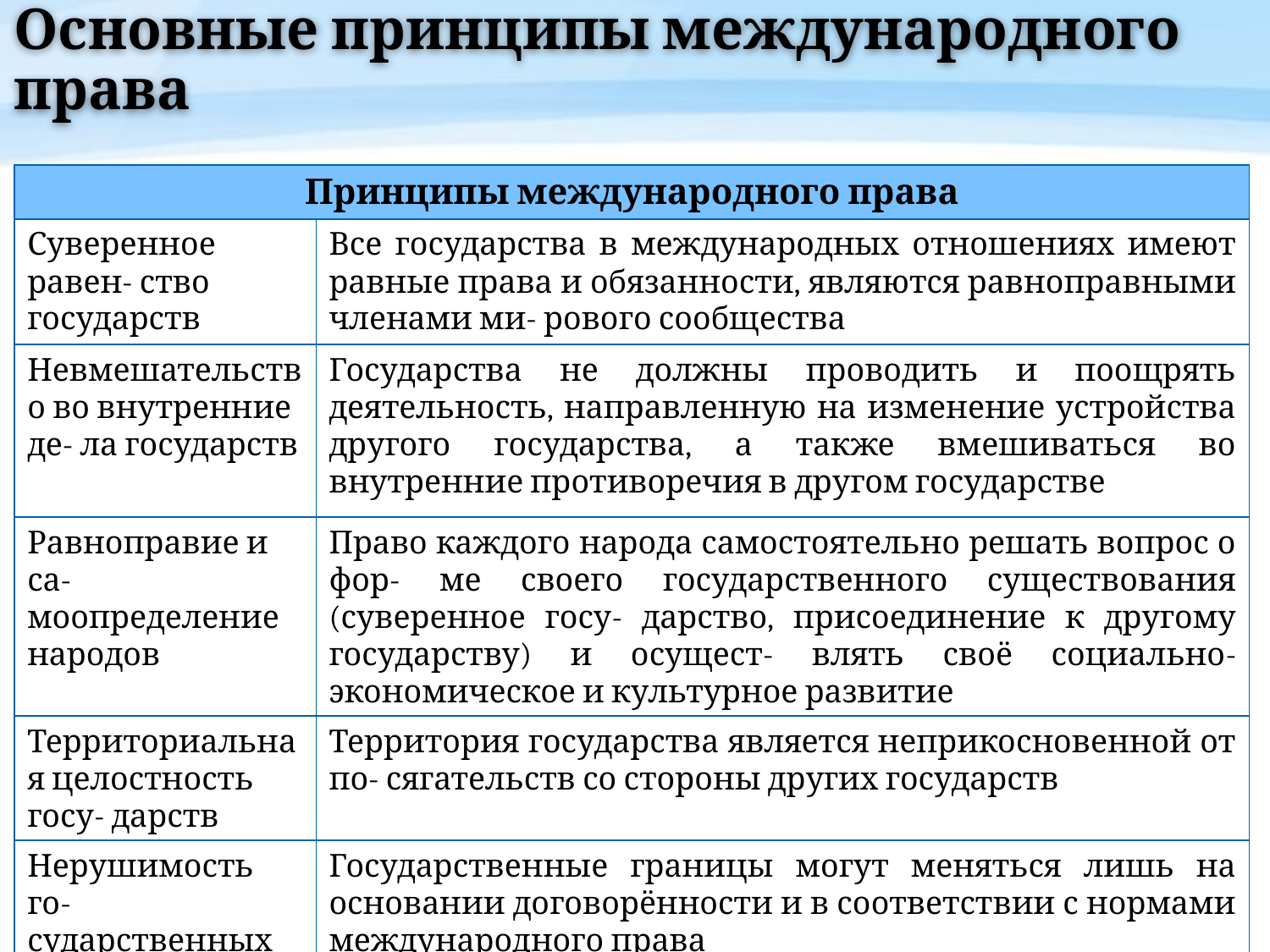

# Основные принципы международного права
| Принципы международного права |  |
| --- | --- |
| Суверенное равен- ство государств | Все государства в международных отношениях имеют равные права и обязанности, являются равноправными членами ми- рового сообщества |
| Невмешательство во внутренние де- ла государств | Государства не должны проводить и поощрять деятельность, направленную на изменение устройства другого государства, а также вмешиваться во внутренние противоречия в другом государстве |
| Равноправие и са- моопределение народов | Право каждого народа самостоятельно решать вопрос о фор- ме своего государственного существования (суверенное госу- дарство, присоединение к другому государству) и осущест- влять своё социально-экономическое и культурное развитие |
| Территориальная целостность госу- дарств | Территория государства является неприкосновенной от по- сягательств со стороны других государств |
| Нерушимость го- сударственных границ | Государственные границы могут меняться лишь на основании договорённости и в соответствии с нормами международного права |